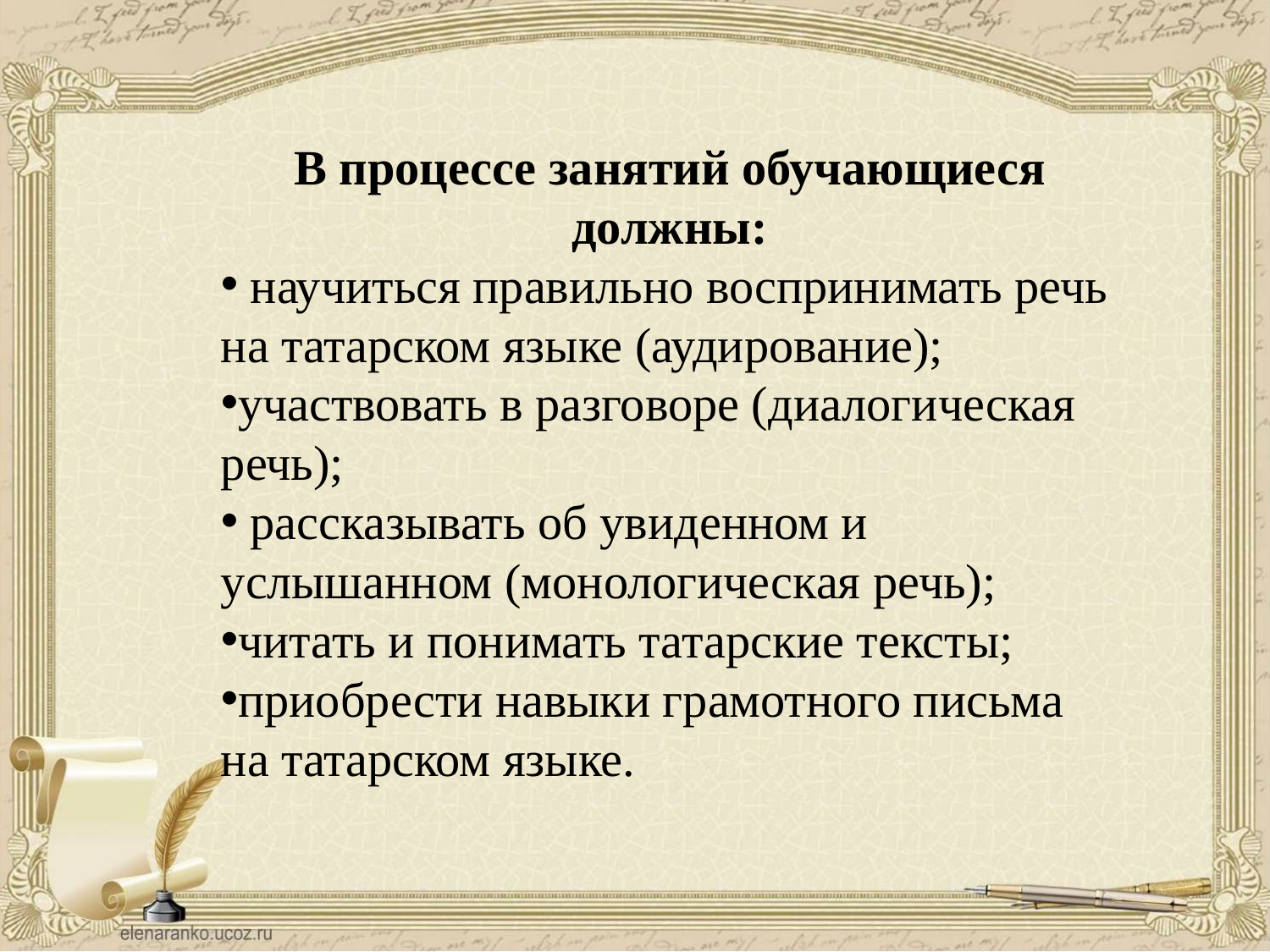

В процессе занятий обучающиеся должны:
 научиться правильно воспринимать речь на татарском языке (аудирование);
участвовать в разговоре (диалогическая речь);
 рассказывать об увиденном и услышанном (монологическая речь);
читать и понимать татарские тексты;
приобрести навыки грамотного письма на татарском языке.